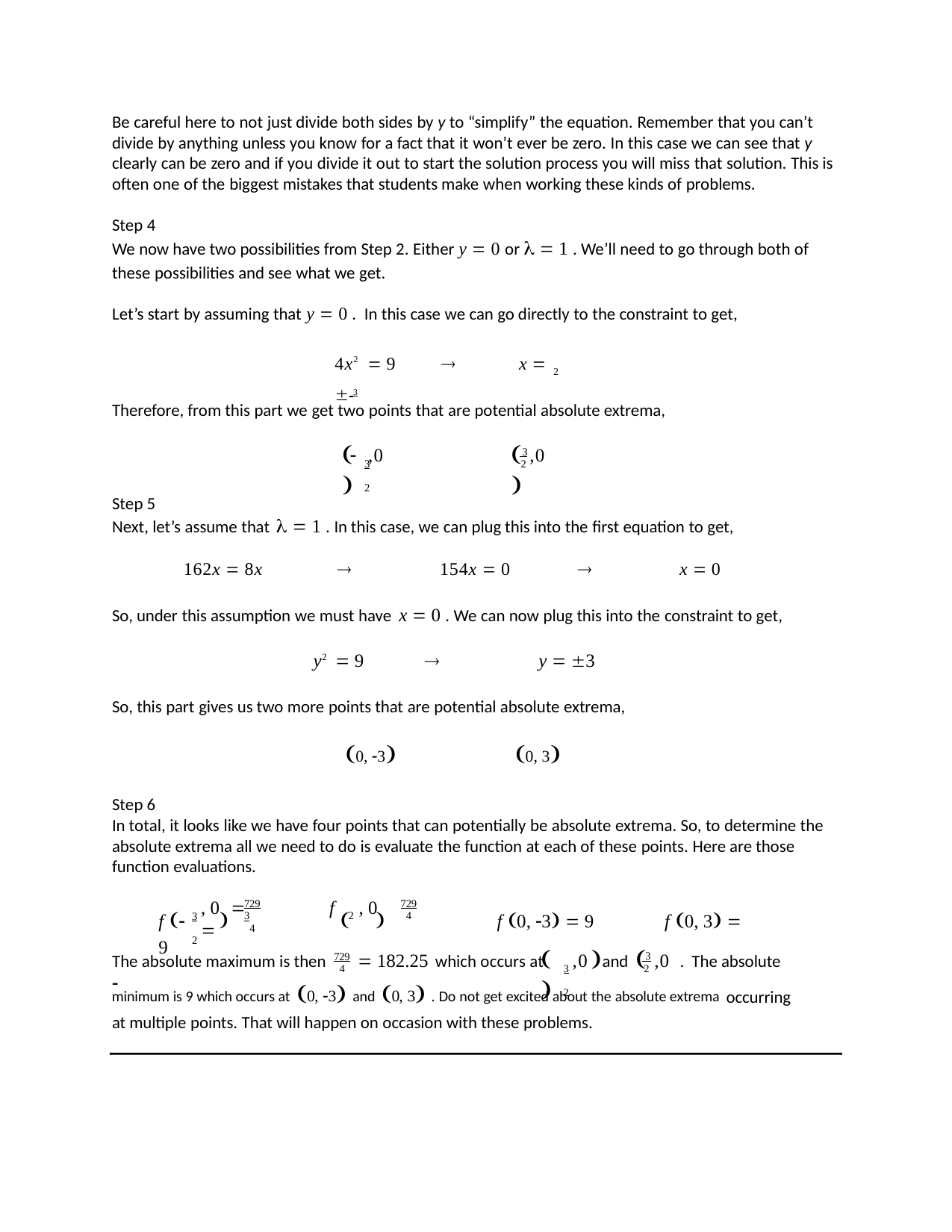

Be careful here to not just divide both sides by y to “simplify” the equation. Remember that you can’t  divide by anything unless you know for a fact that it won’t ever be zero. In this case we can see that y  clearly can be zero and if you divide it out to start the solution process you will miss that solution. This is  often one of the biggest mistakes that students make when working these kinds of problems.

Step 4
We now have two possibilities from Step 2. Either y = 0 or λ = 1 . We’ll need to go through both of  these possibilities and see what we get.

Let’s start by assuming that y = 0 . In this case we can go directly to the constraint to get,
4x2 = 9	→	x = ± 3
2
Therefore, from this part we get two points that are potential absolute extrema,
(	)
(	)
− ,0
,0
 3  2
 3
2
Step 5
Next, let’s assume that λ = 1 . In this case, we can plug this into the first equation to get,
162x = 8x	→	154x = 0	→	x = 0

So, under this assumption we must have x = 0 . We can now plug this into the constraint to get,

y2 = 9	→	y = ±3

So, this part gives us two more points that are potential absolute extrema,

(0, −3)	(0, 3)
Step 6
In total, it looks like we have four points that can potentially be absolute extrema. So, to determine the  absolute extrema all we need to do is evaluate the function at each of these points. Here are those  function evaluations.
f (−	)	(	)	f (0, −3) = 9	f (0, 3) = 9
, 0  =	f	, 0  =
 3  2
729	 3
4
729
4
2
(	)	(	)
,0  and	,0 . The absolute
The absolute maximum is then	= 182.25 which occurs at    −
 3
 3  2
729
2
4
minimum is 9 which occurs at (0, −3) and (0, 3) . Do not get excited about the absolute extrema  occurring at multiple points. That will happen on occasion with these problems.